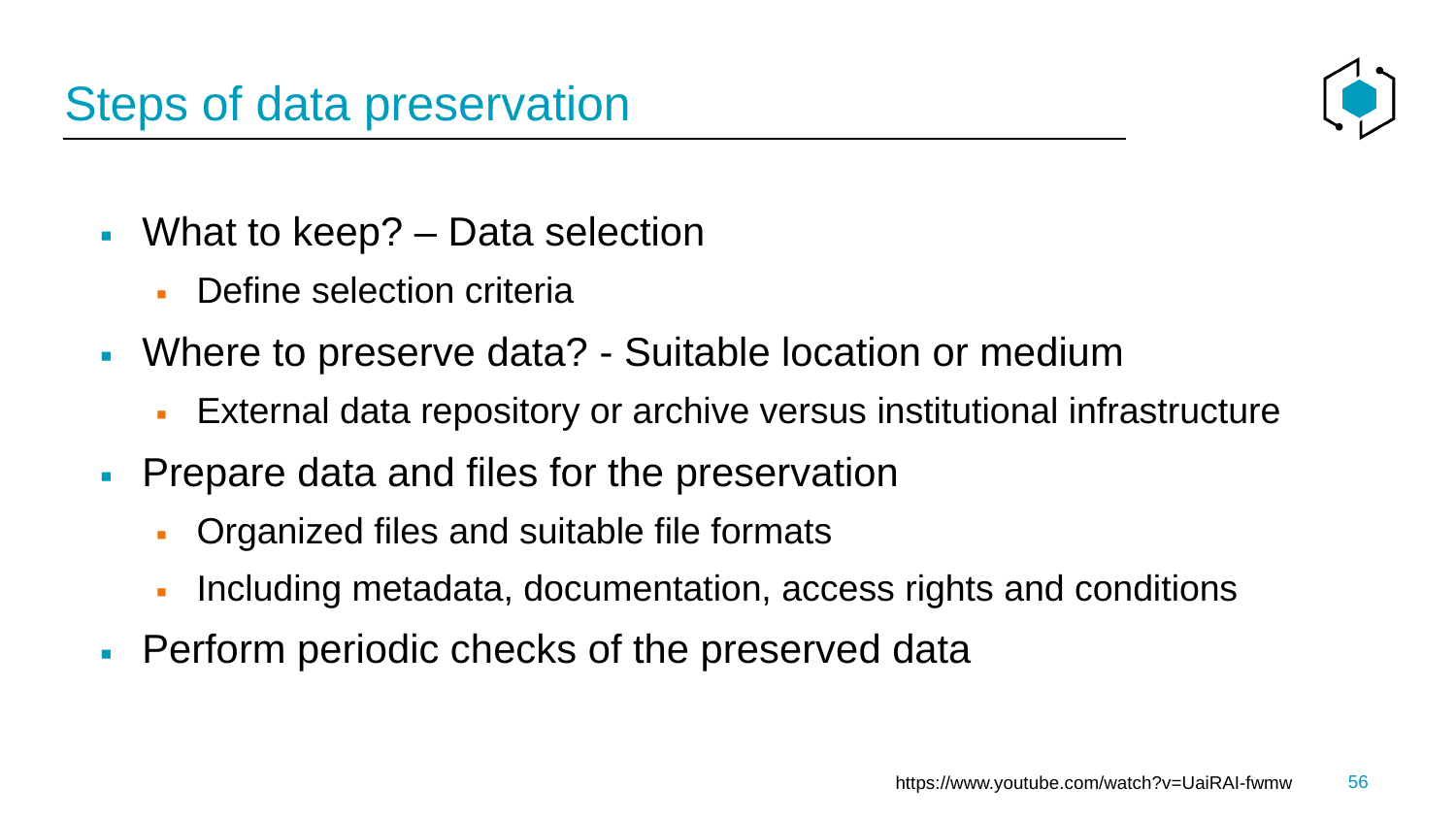

# Steps of data preservation
What to keep? – Data selection
Define selection criteria
Where to preserve data? - Suitable location or medium
External data repository or archive versus institutional infrastructure
Prepare data and files for the preservation
Organized files and suitable file formats
Including metadata, documentation, access rights and conditions
Perform periodic checks of the preserved data
56
https://www.youtube.com/watch?v=UaiRAI-fwmw